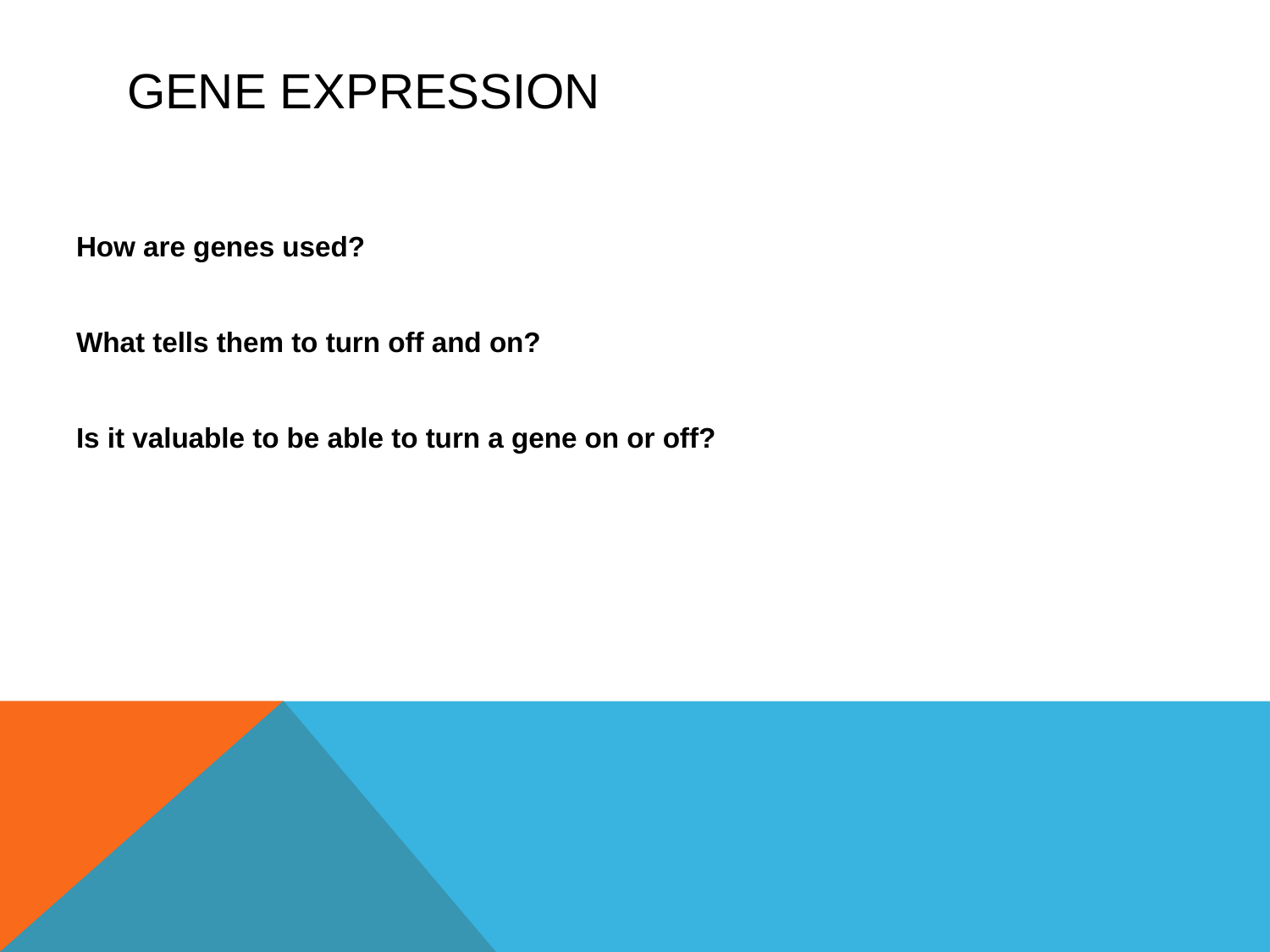

# Gene Expression
How are genes used?

What tells them to turn off and on?

Is it valuable to be able to turn a gene on or off?